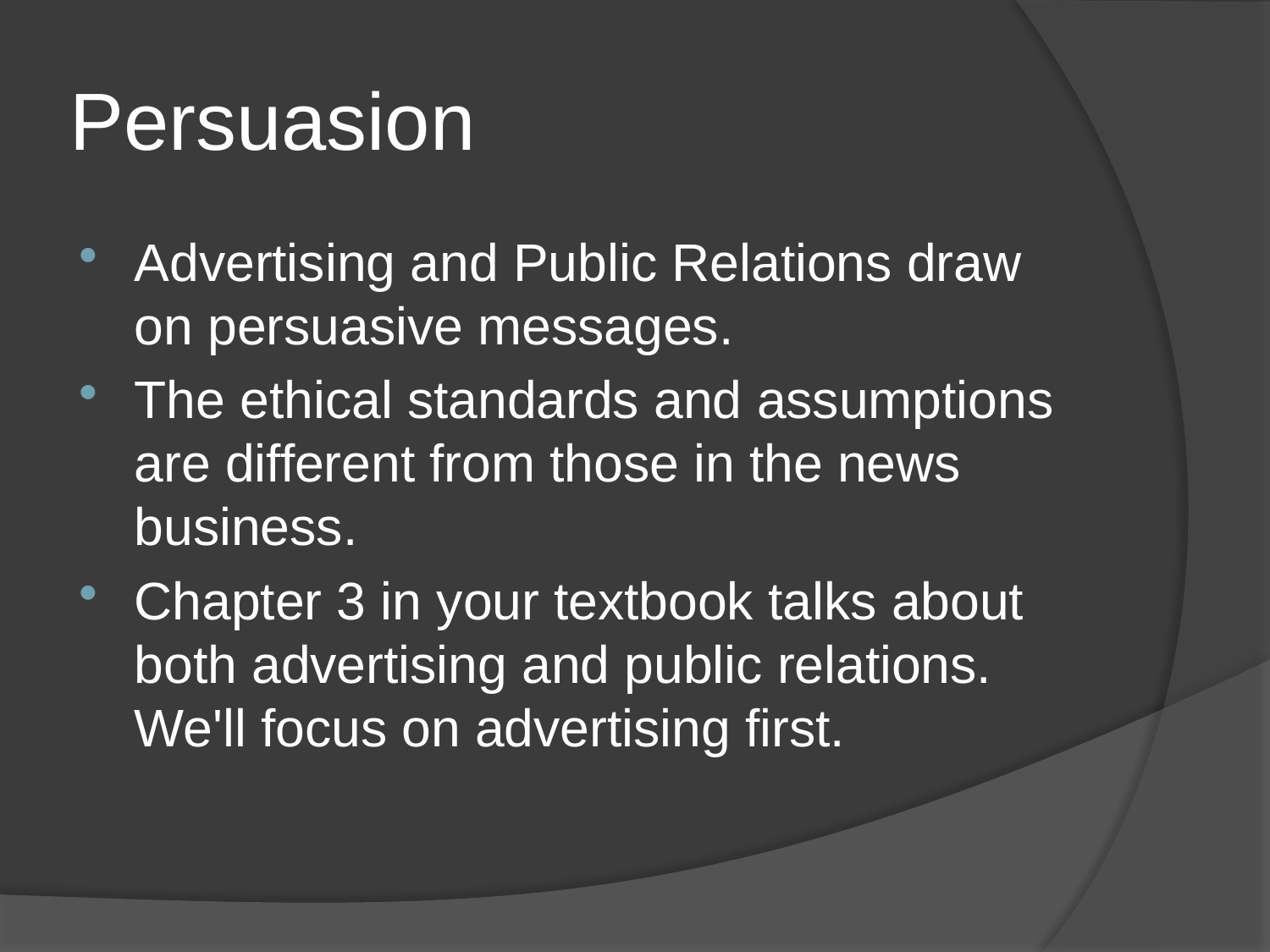

# Persuasion
Advertising and Public Relations draw on persuasive messages.
The ethical standards and assumptions are different from those in the news business.
Chapter 3 in your textbook talks about both advertising and public relations.  We'll focus on advertising first.